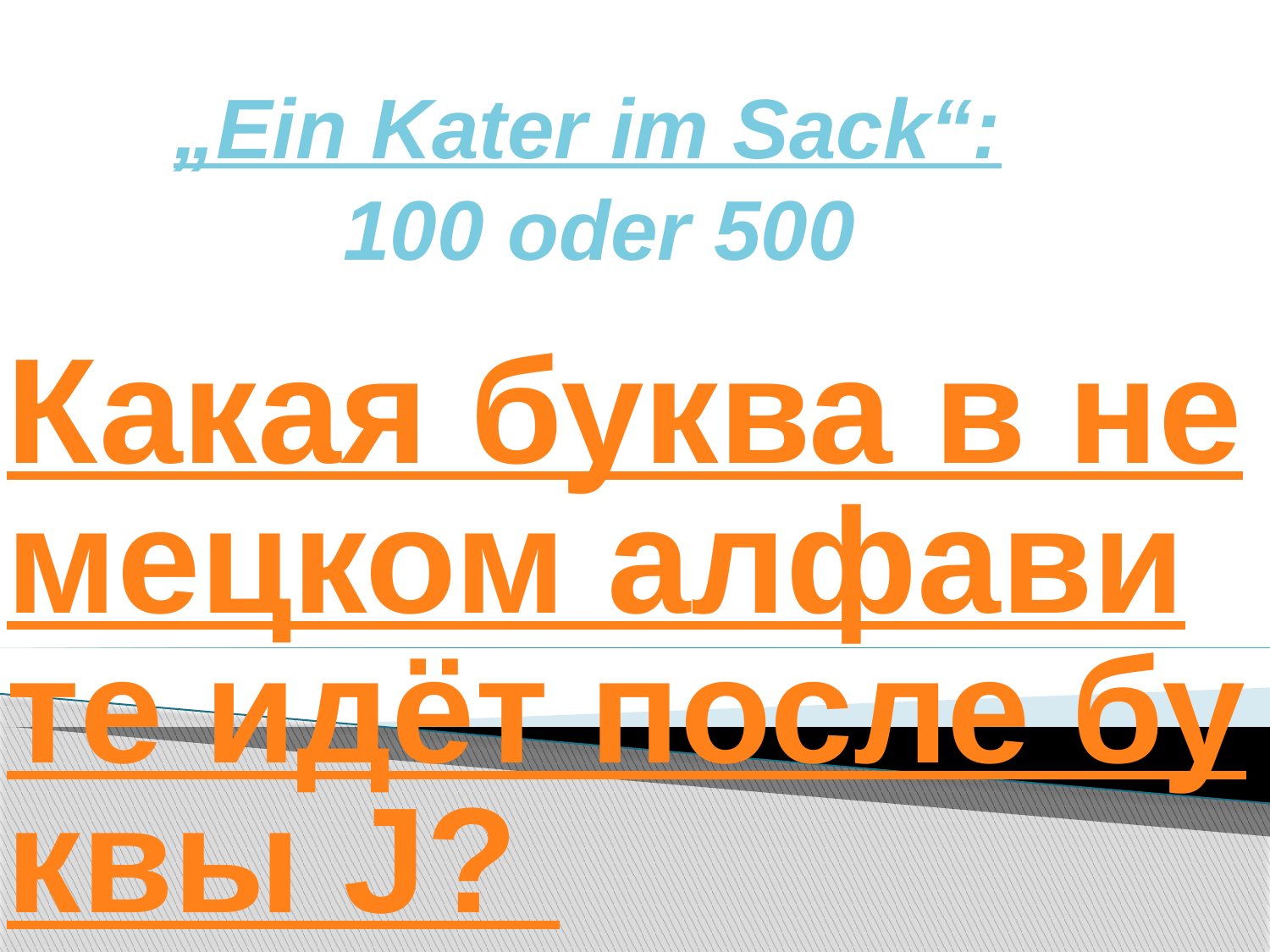

# „Ein Kater im Sack“: 100 oder 500
Какая буква в немецком алфавите идёт после буквы J?